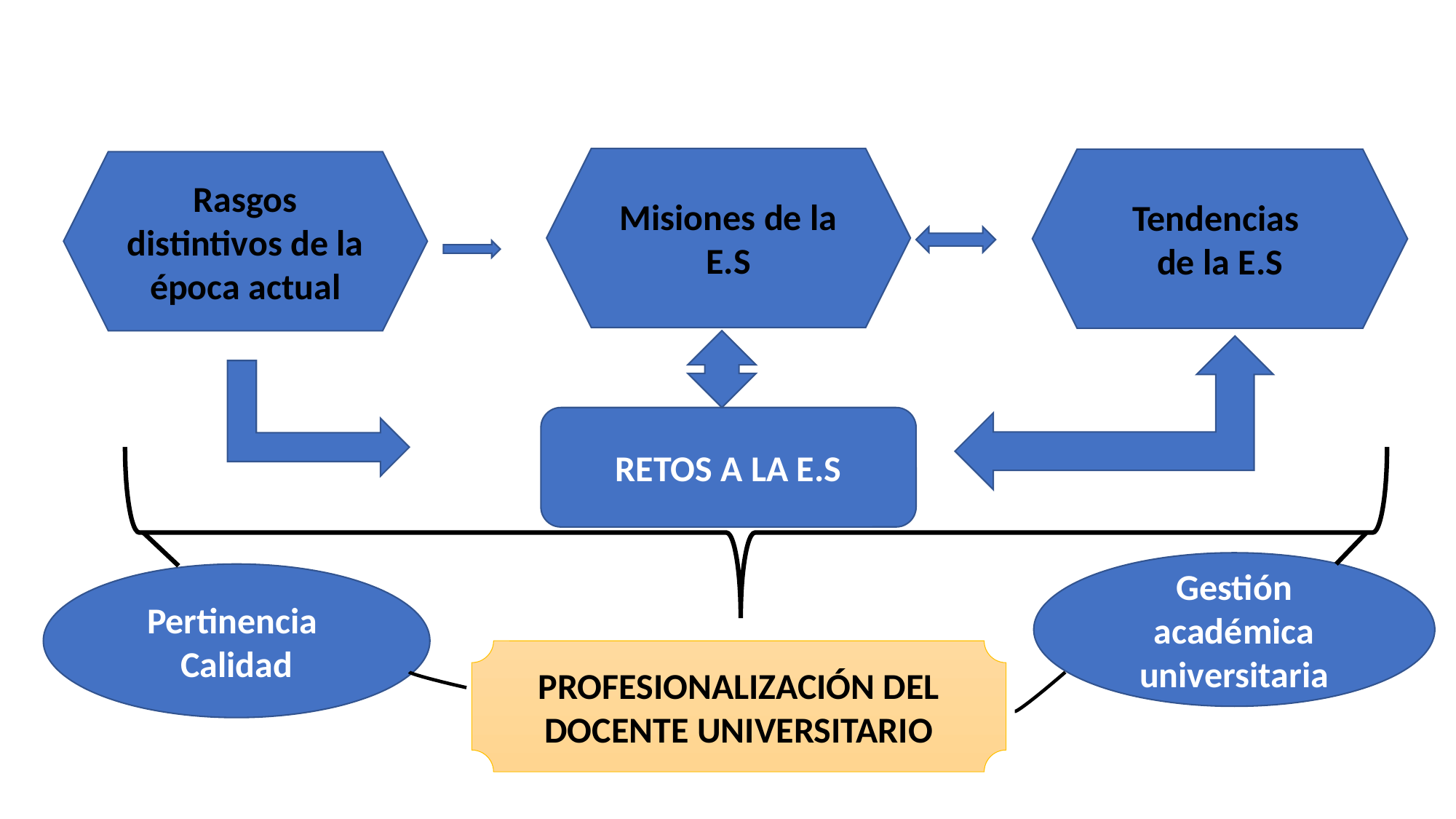

Misiones de la E.S
Tendencias
de la E.S
Rasgos distintivos de la época actual

RETOS A LA E.S
Gestión académica universitaria
Pertinencia  Calidad
PROFESIONALIZACIÓN DEL DOCENTE UNIVERSITARIO